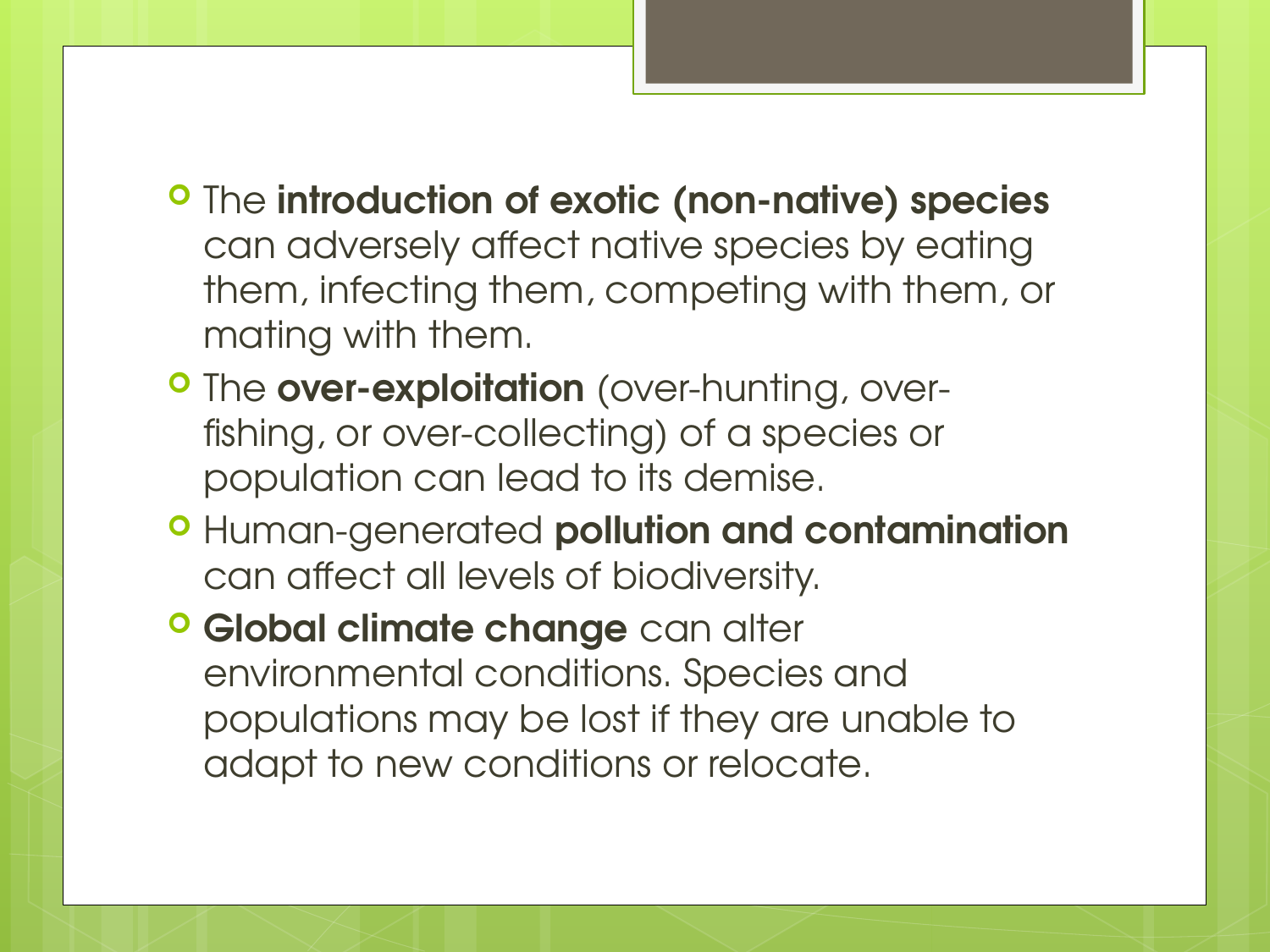

The introduction of exotic (non-native) species can adversely affect native species by eating them, infecting them, competing with them, or mating with them.
The over-exploitation (over-hunting, over-fishing, or over-collecting) of a species or population can lead to its demise.
Human-generated pollution and contamination can affect all levels of biodiversity.
Global climate change can alter environmental conditions. Species and populations may be lost if they are unable to adapt to new conditions or relocate.